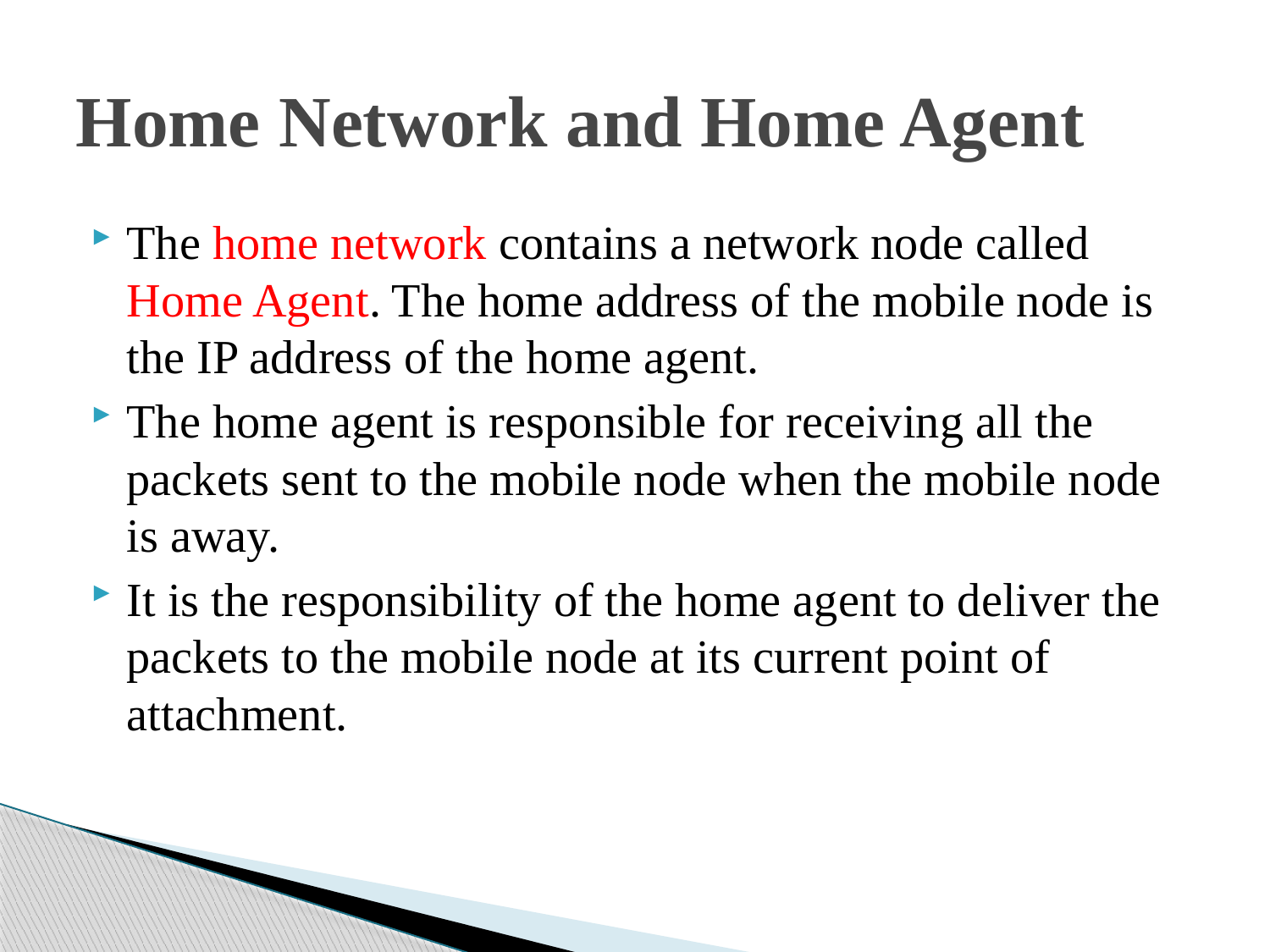

# Home Network and Home Agent
The home network contains a network node called Home Agent. The home address of the mobile node is the IP address of the home agent.
The home agent is responsible for receiving all the packets sent to the mobile node when the mobile node is away.
It is the responsibility of the home agent to deliver the packets to the mobile node at its current point of attachment.